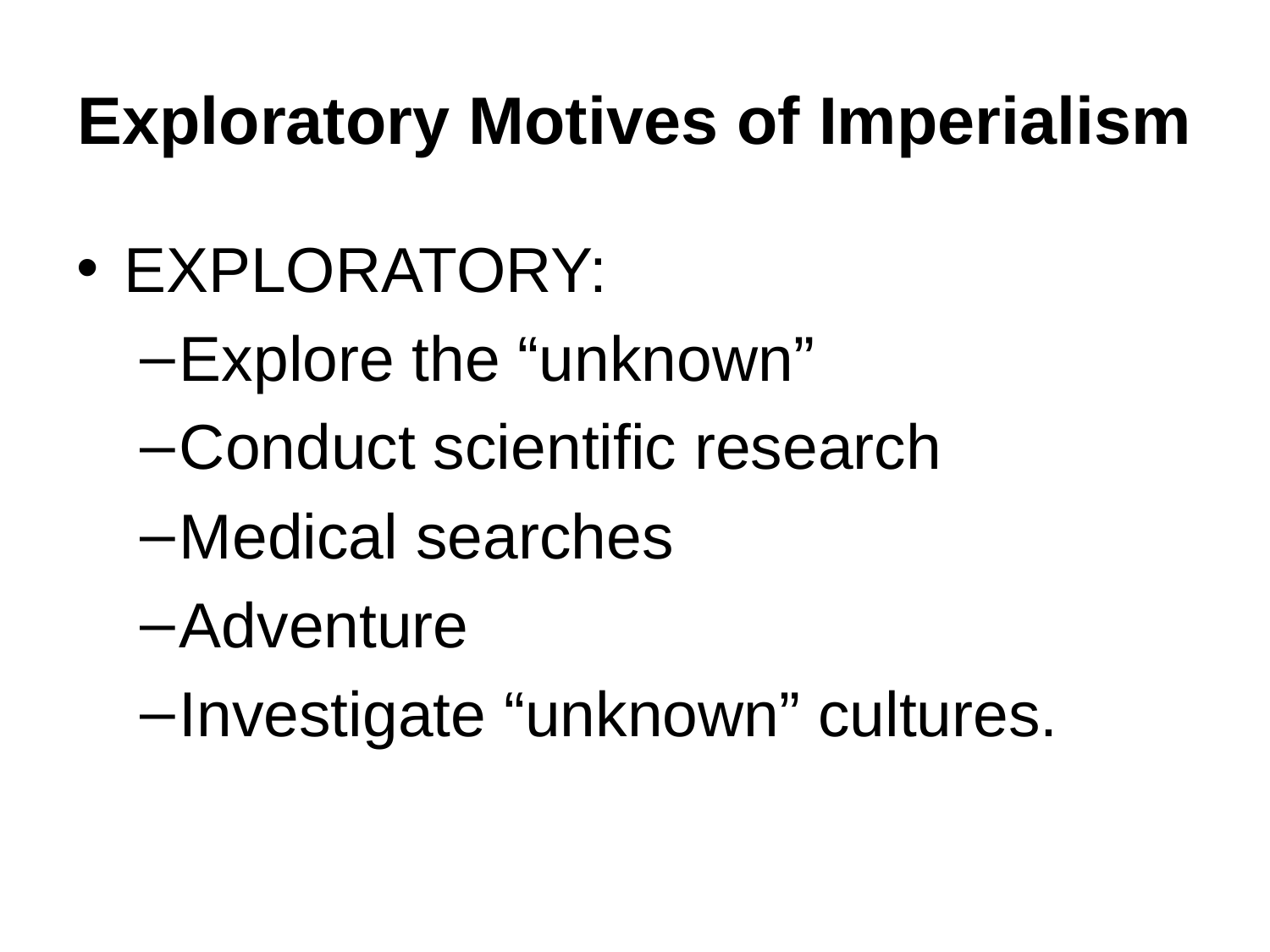

# Exploratory Motives of Imperialism
EXPLORATORY:
Explore the “unknown”
Conduct scientific research
Medical searches
Adventure
Investigate “unknown” cultures.